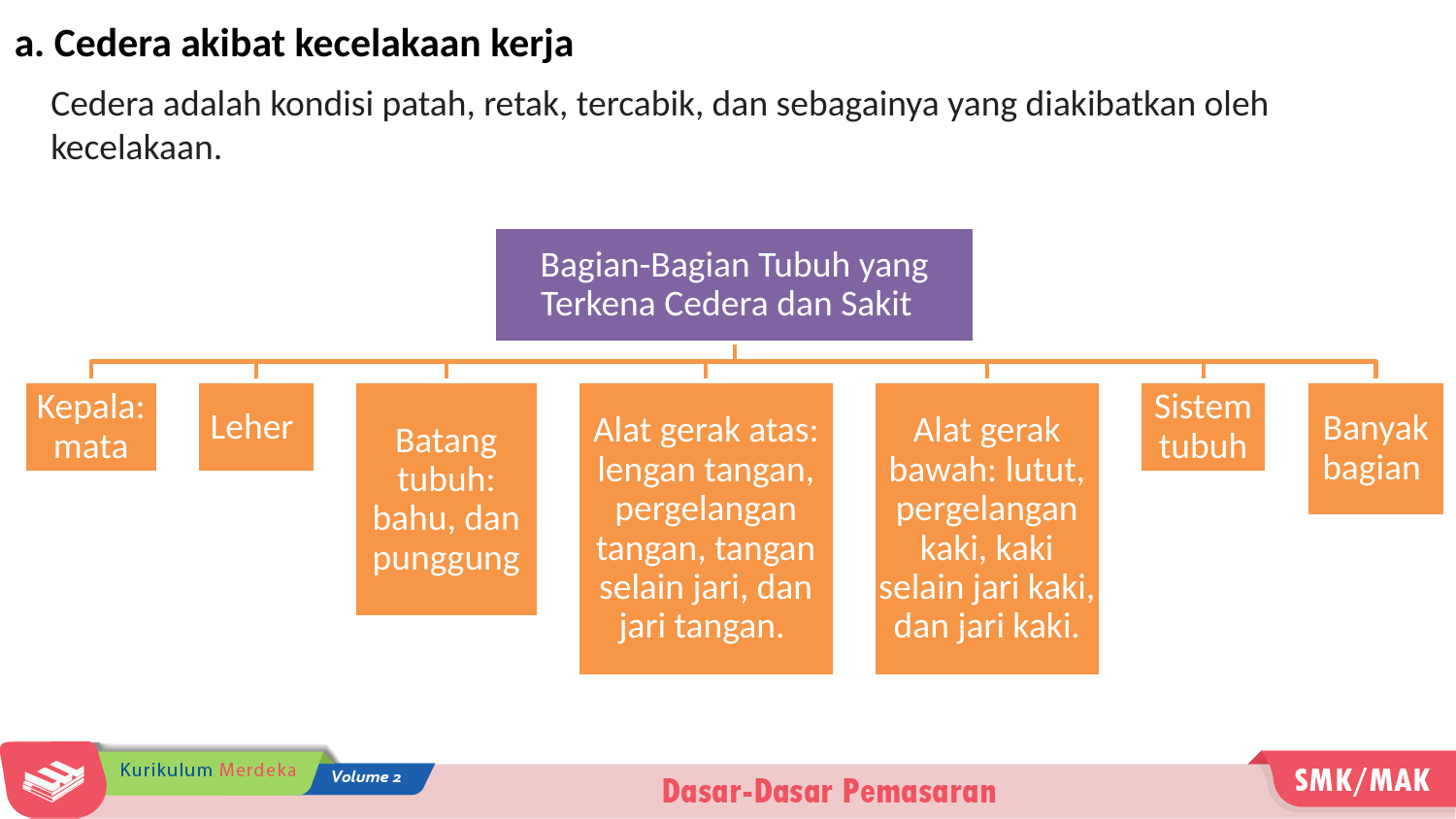

a. Cedera akibat kecelakaan kerja
Bagian-Bagian Tubuh yang Terkena Cedera dan Sakit
Kepala: mata
Leher
Batang tubuh: bahu, dan punggung
Alat gerak atas: lengan tangan, pergelangan tangan, tangan selain jari, dan jari tangan.
Alat gerak bawah: lutut, pergelangan kaki, kaki selain jari kaki, dan jari kaki.
Sistem tubuh
Banyak bagian
Cedera adalah kondisi patah, retak, tercabik, dan sebagainya yang diakibatkan oleh kecelakaan.